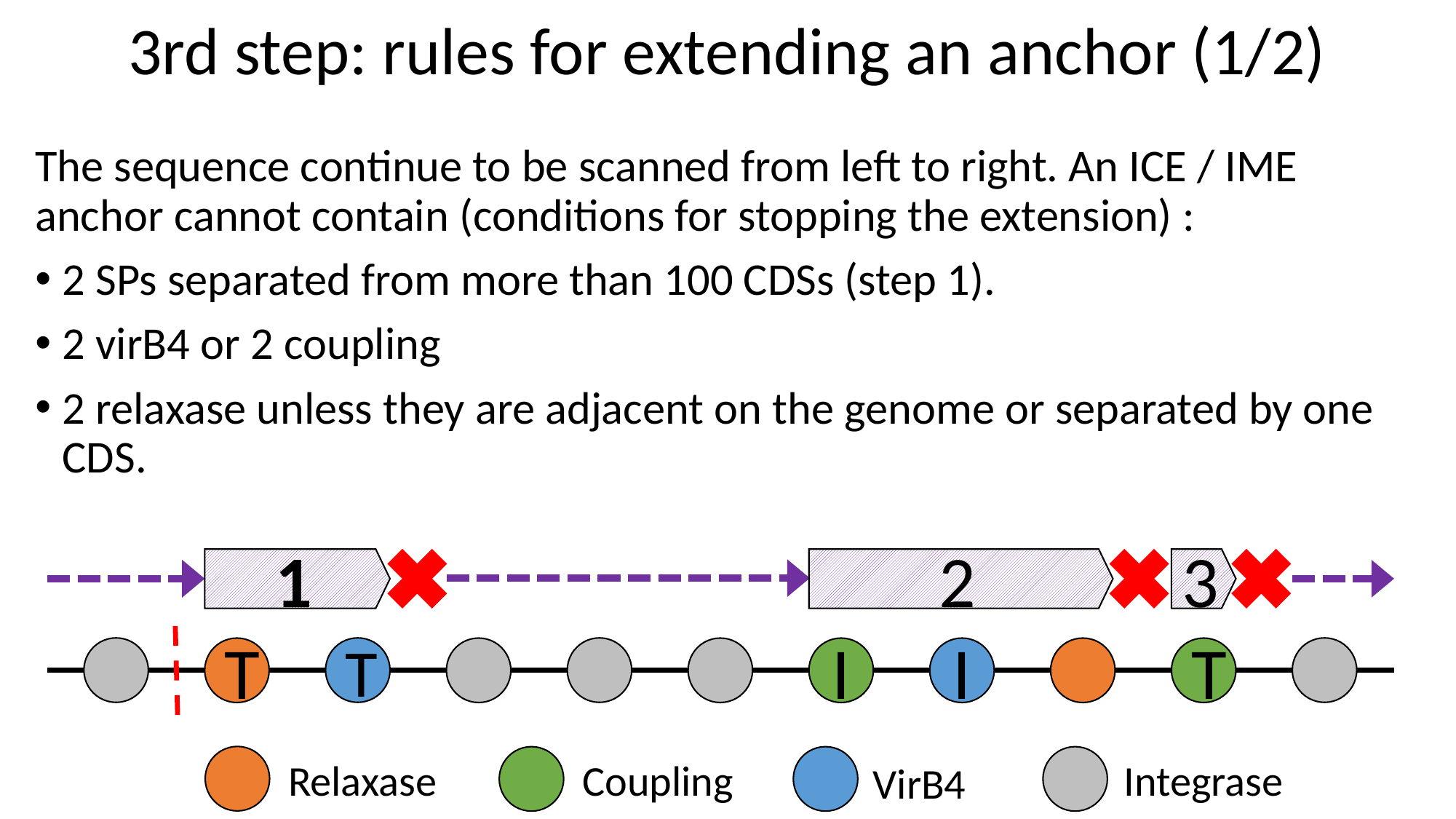

# 3rd step: rules for extending an anchor (1/2)
The sequence continue to be scanned from left to right. An ICE / IME anchor cannot contain (conditions for stopping the extension) :
2 SPs separated from more than 100 CDSs (step 1).
2 virB4 or 2 coupling
2 relaxase unless they are adjacent on the genome or separated by one CDS.

1
2
3

T

T

I
I

T

Relaxase
Coupling
Integrase
VirB4